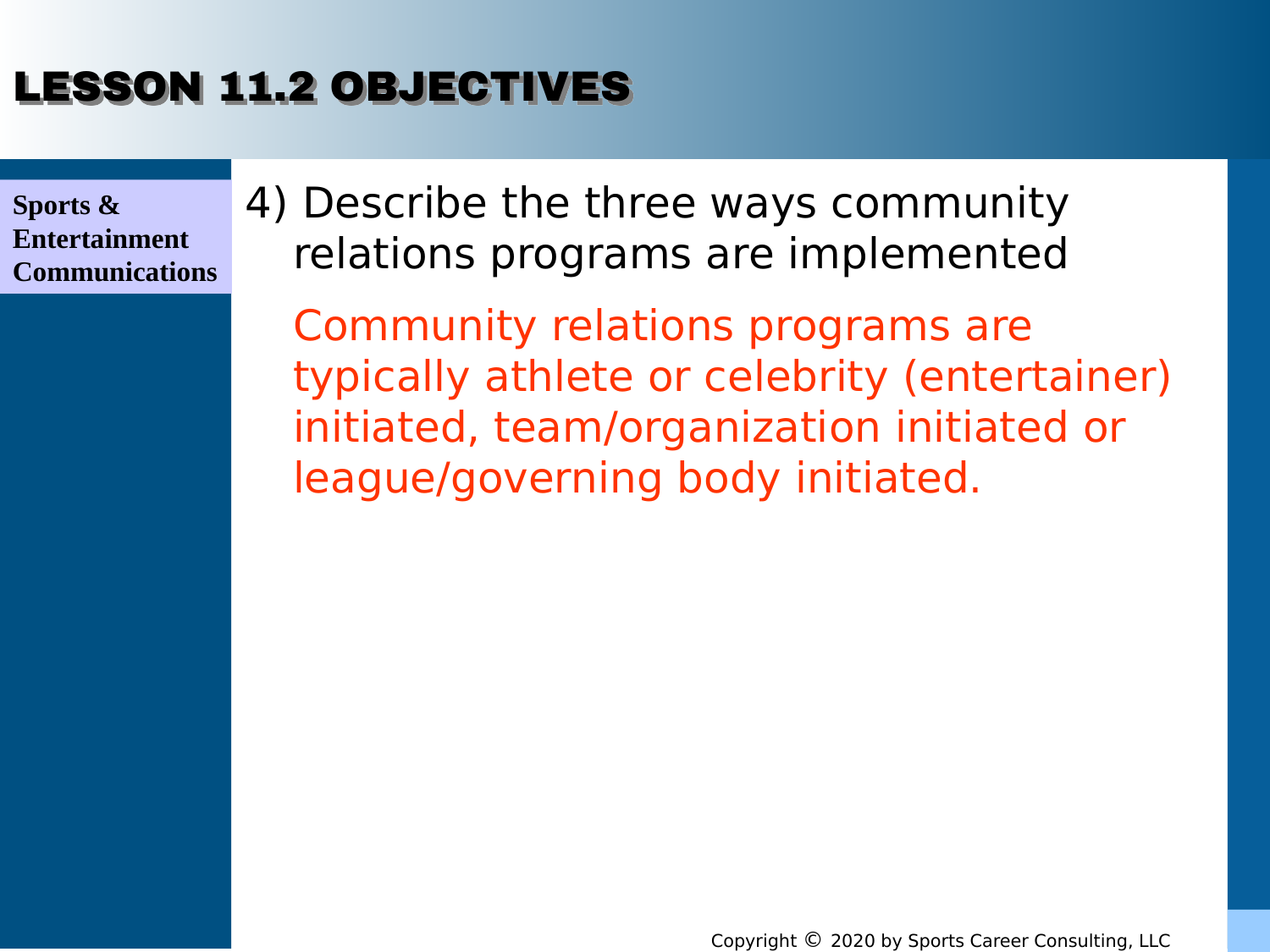

LESSON 11.2 OBJECTIVES
4) Describe the three ways community relations programs are implemented
	Community relations programs are typically athlete or celebrity (entertainer) initiated, team/organization initiated or league/governing body initiated.
Sports & Entertainment Communications

Copyright © 2020 by Sports Career Consulting, LLC